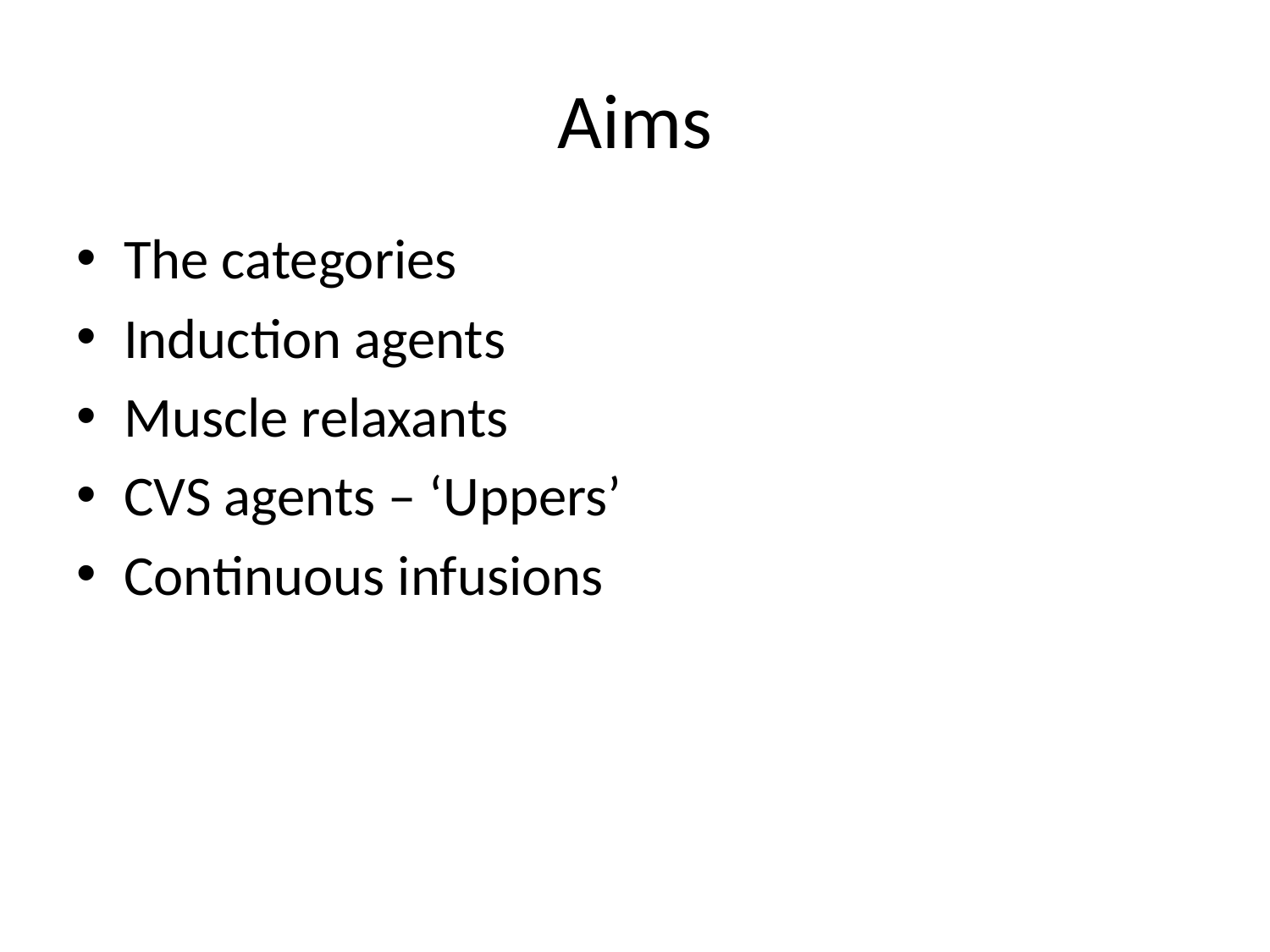

# Aims

The categories
Induction agents
Muscle relaxants
CVS agents – ‘Uppers’
Continuous infusions